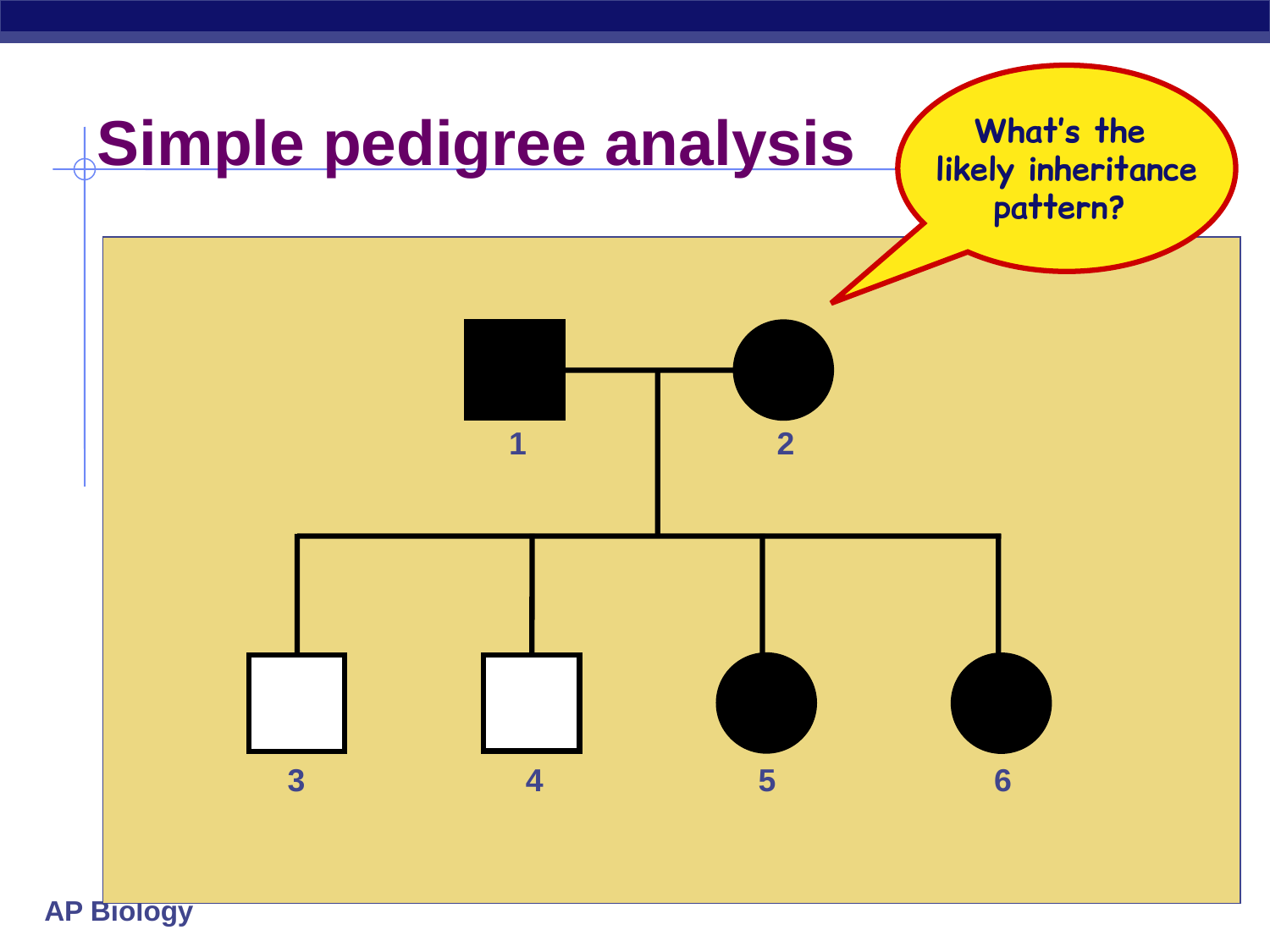

What’s the
likely inheritance
pattern?
# Simple pedigree analysis

1
2

3
4
5
6

1
2

3
4
5
6